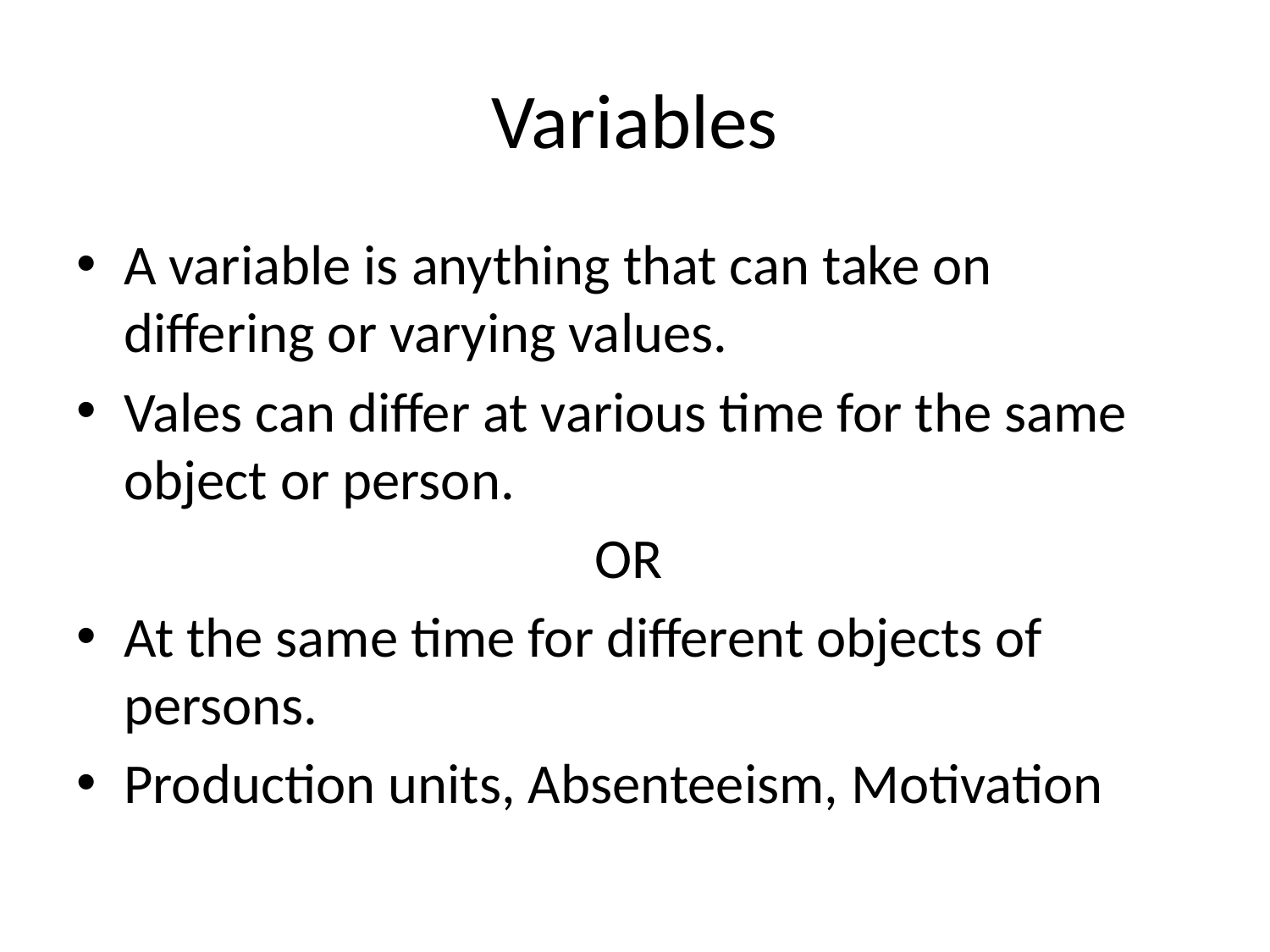

# Variables
A variable is anything that can take on differing or varying values.
Vales can differ at various time for the same object or person.
OR
At the same time for different objects of persons.
Production units, Absenteeism, Motivation